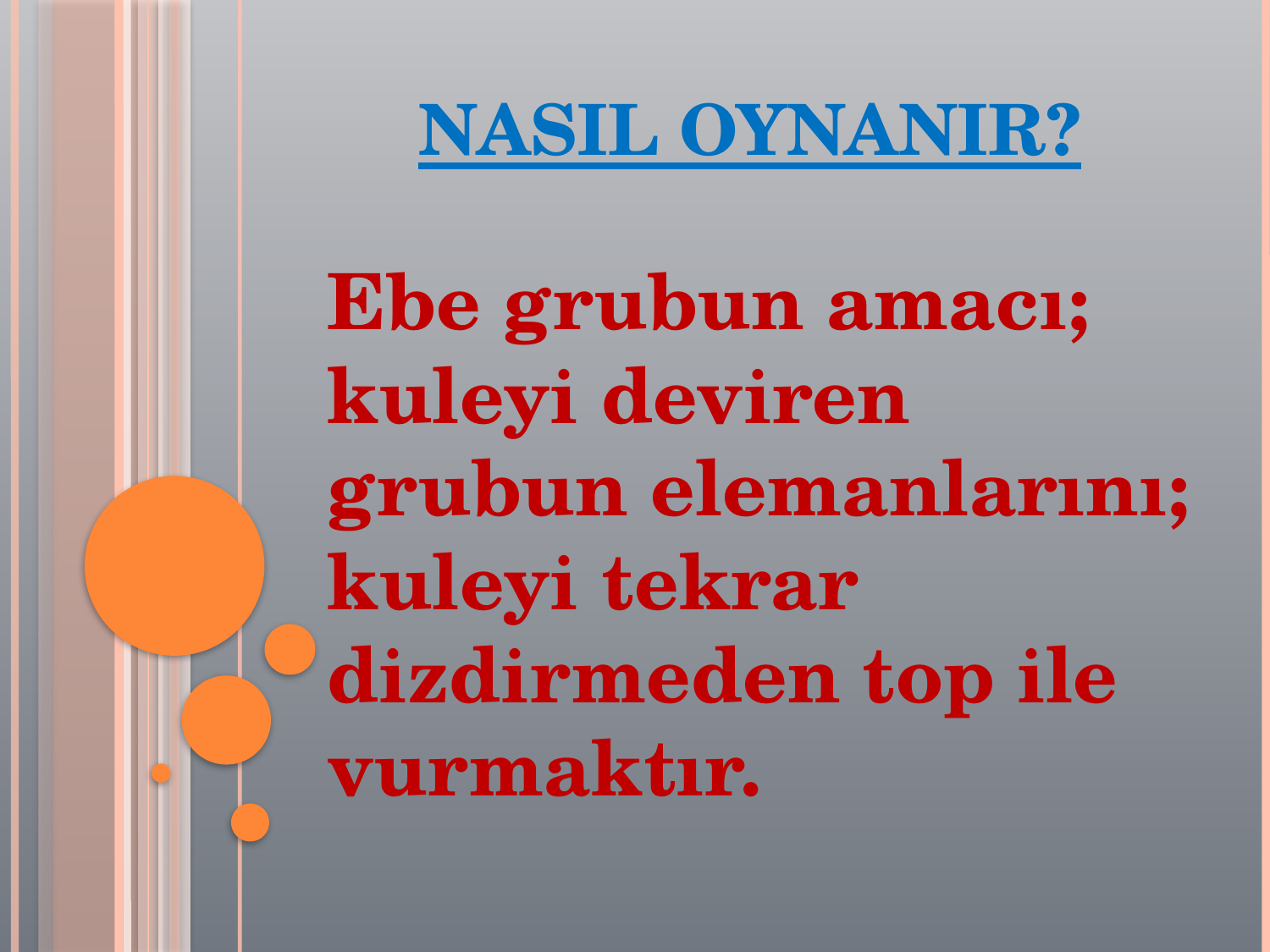

# NASIL OYNANIR?
Ebe grubun amacı; kuleyi deviren grubun elemanlarını; kuleyi tekrar dizdirmeden top ile vurmaktır.